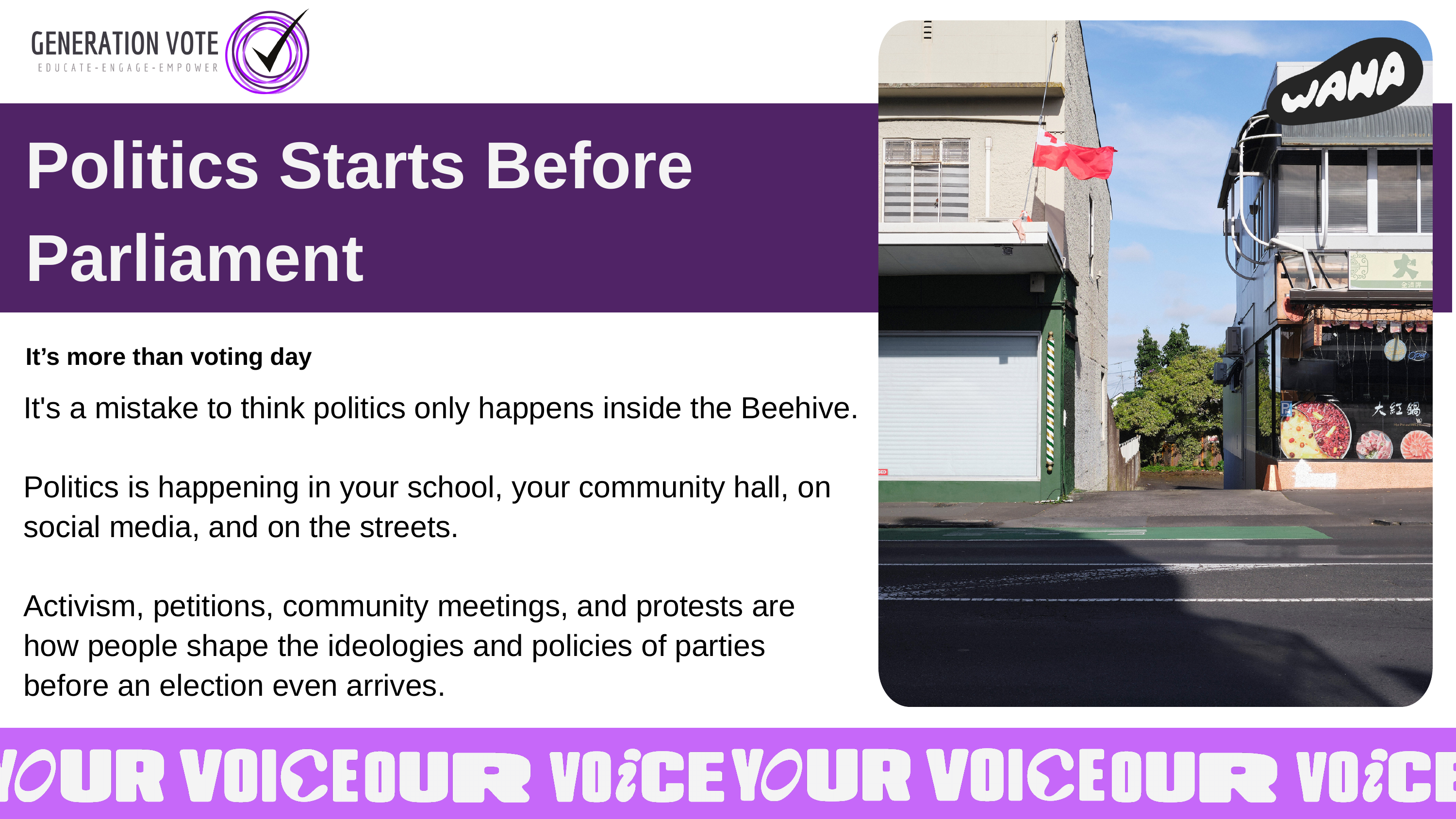

Politics Starts Before Parliament
It’s more than voting day
It's a mistake to think politics only happens inside the Beehive.

Politics is happening in your school, your community hall, on social media, and on the streets.

Activism, petitions, community meetings, and protests are
how people shape the ideologies and policies of parties
before an election even arrives.